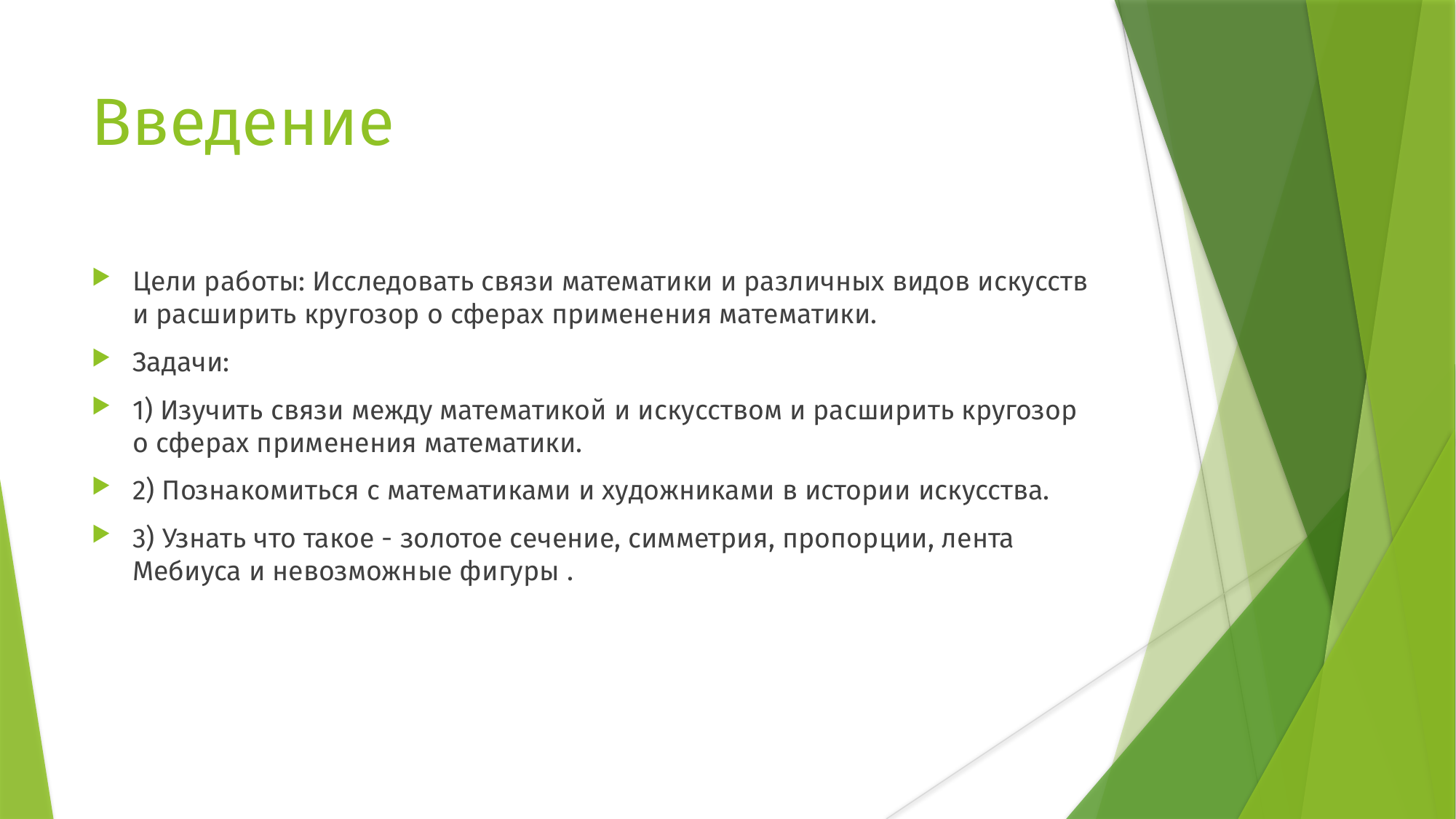

# Введение
Цели работы: Исследовать связи математики и различных видов искусств и расширить кругозор о сферах применения математики.
Задачи:
1) Изучить связи между математикой и искусством и расширить кругозор о сферах применения математики.
2) Познакомиться с математиками и художниками в истории искусства.
3) Узнать что такое - золотое сечение, симметрия, пропорции, лента Мебиуса и невозможные фигуры .